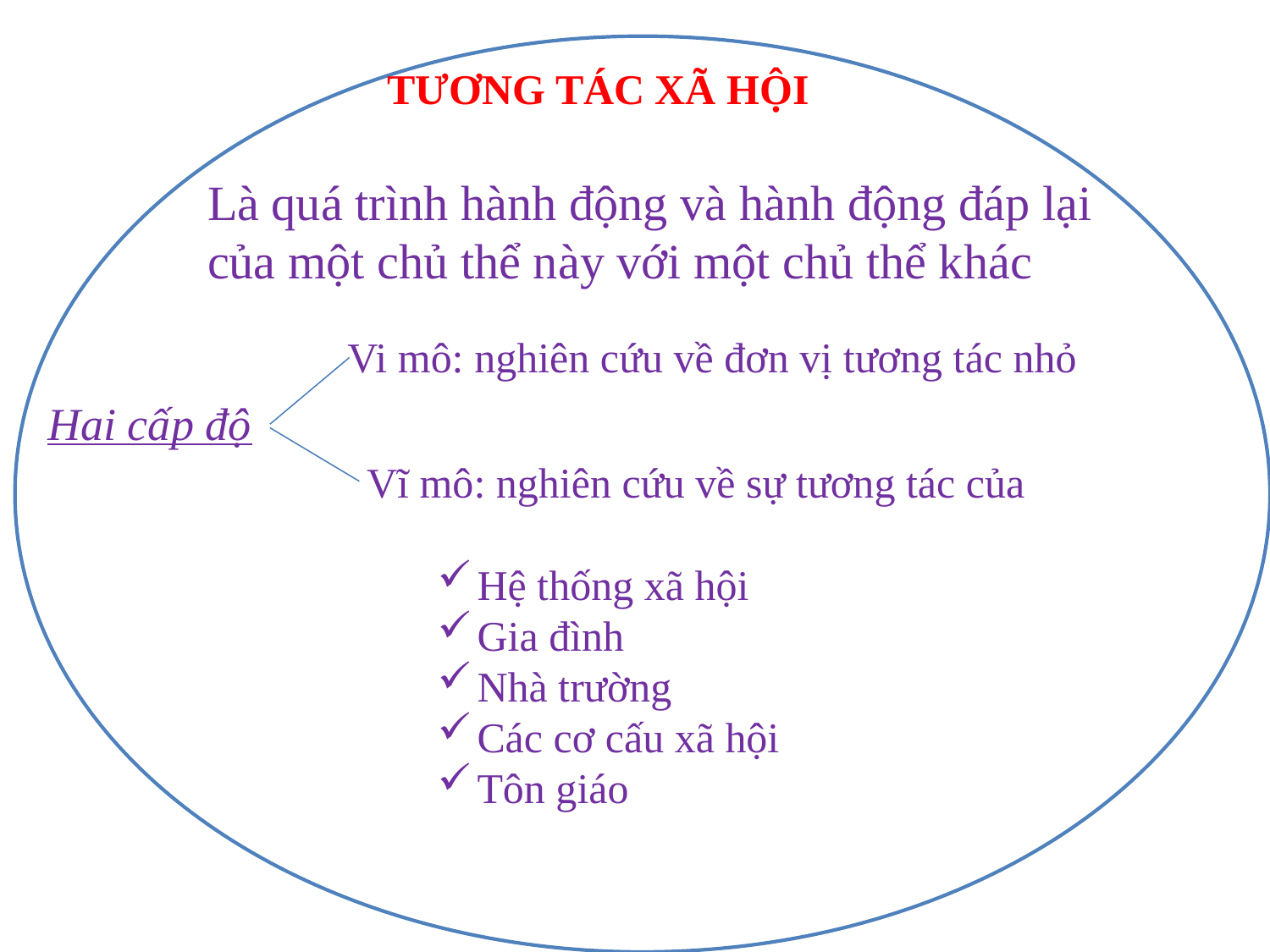

TƯƠNG TÁC XÃ HỘI
Là quá trình hành động và hành động đáp lại của một chủ thể này với một chủ thể khác
Vi mô: nghiên cứu về đơn vị tương tác nhỏ
Hai cấp độ
Vĩ mô: nghiên cứu về sự tương tác của
Hệ thống xã hội
Gia đình
Nhà trường
Các cơ cấu xã hội
Tôn giáo